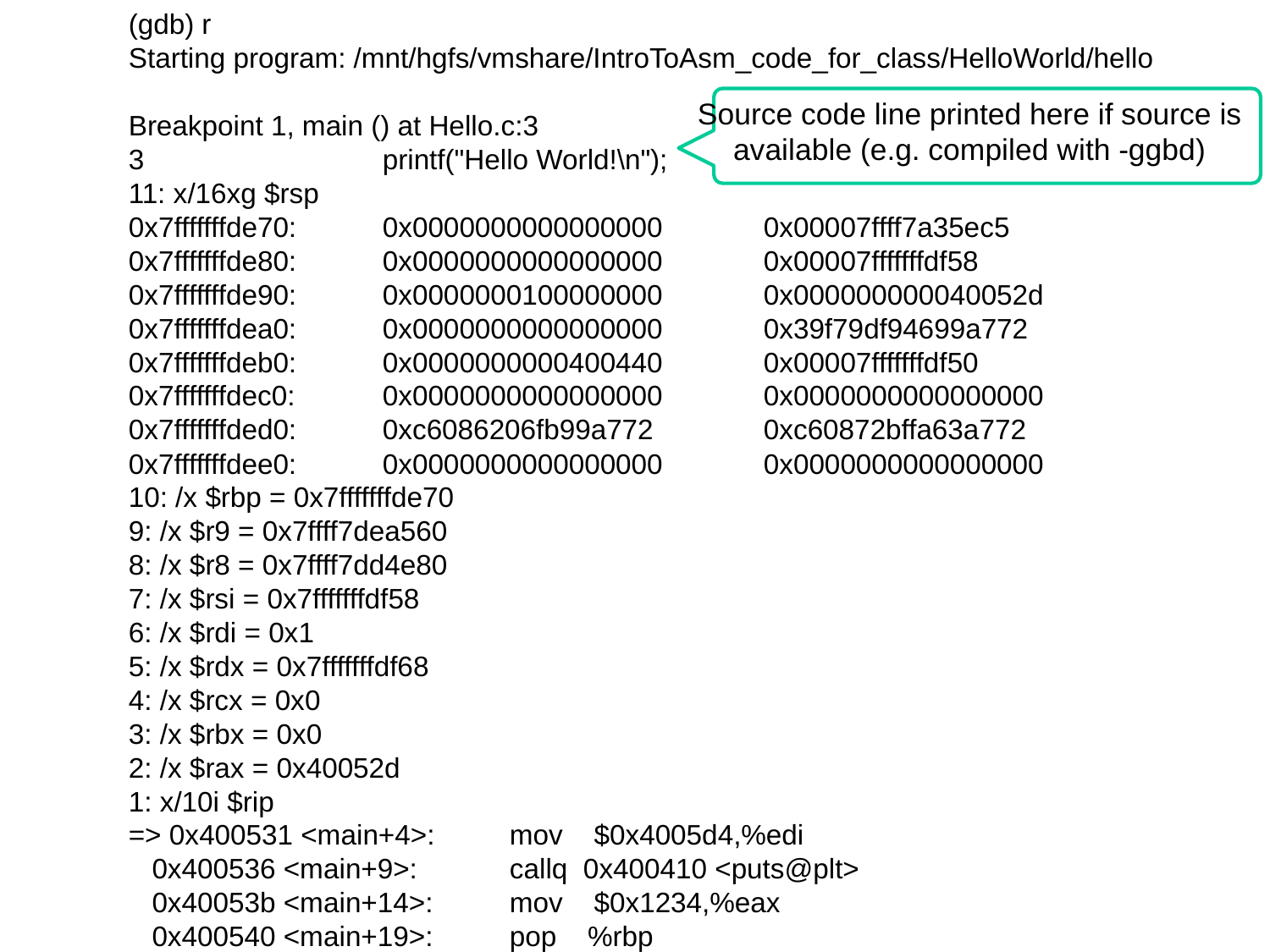

(gdb) r
Starting program: /mnt/hgfs/vmshare/IntroToAsm_code_for_class/HelloWorld/hello

Breakpoint 1, main () at Hello.c:3
3		printf("Hello World!\n");
11: x/16xg $rsp
0x7fffffffde70:	0x0000000000000000	0x00007ffff7a35ec5
0x7fffffffde80:	0x0000000000000000	0x00007fffffffdf58
0x7fffffffde90:	0x0000000100000000	0x000000000040052d
0x7fffffffdea0:	0x0000000000000000	0x39f79df94699a772
0x7fffffffdeb0:	0x0000000000400440	0x00007fffffffdf50
0x7fffffffdec0:	0x0000000000000000	0x0000000000000000
0x7fffffffded0:	0xc6086206fb99a772	0xc60872bffa63a772
0x7fffffffdee0:	0x0000000000000000	0x0000000000000000
10: /x $rbp = 0x7fffffffde70
9: /x $r9 = 0x7ffff7dea560
8: /x $r8 = 0x7ffff7dd4e80
7: /x $rsi = 0x7fffffffdf58
6: /x $rdi = 0x1
5: /x $rdx = 0x7fffffffdf68
4: /x $rcx = 0x0
3: /x $rbx = 0x0
2: /x $rax = 0x40052d
1: x/10i $rip
=> 0x400531 <main+4>:	mov    $0x4005d4,%edi
   0x400536 <main+9>:	callq  0x400410 <puts@plt>
   0x40053b <main+14>:	mov    $0x1234,%eax
   0x400540 <main+19>:	pop    %rbp
   0x400541 <main+20>:	retq
Example run with commands file
Source code line printed here if source is available (e.g. compiled with -ggbd)